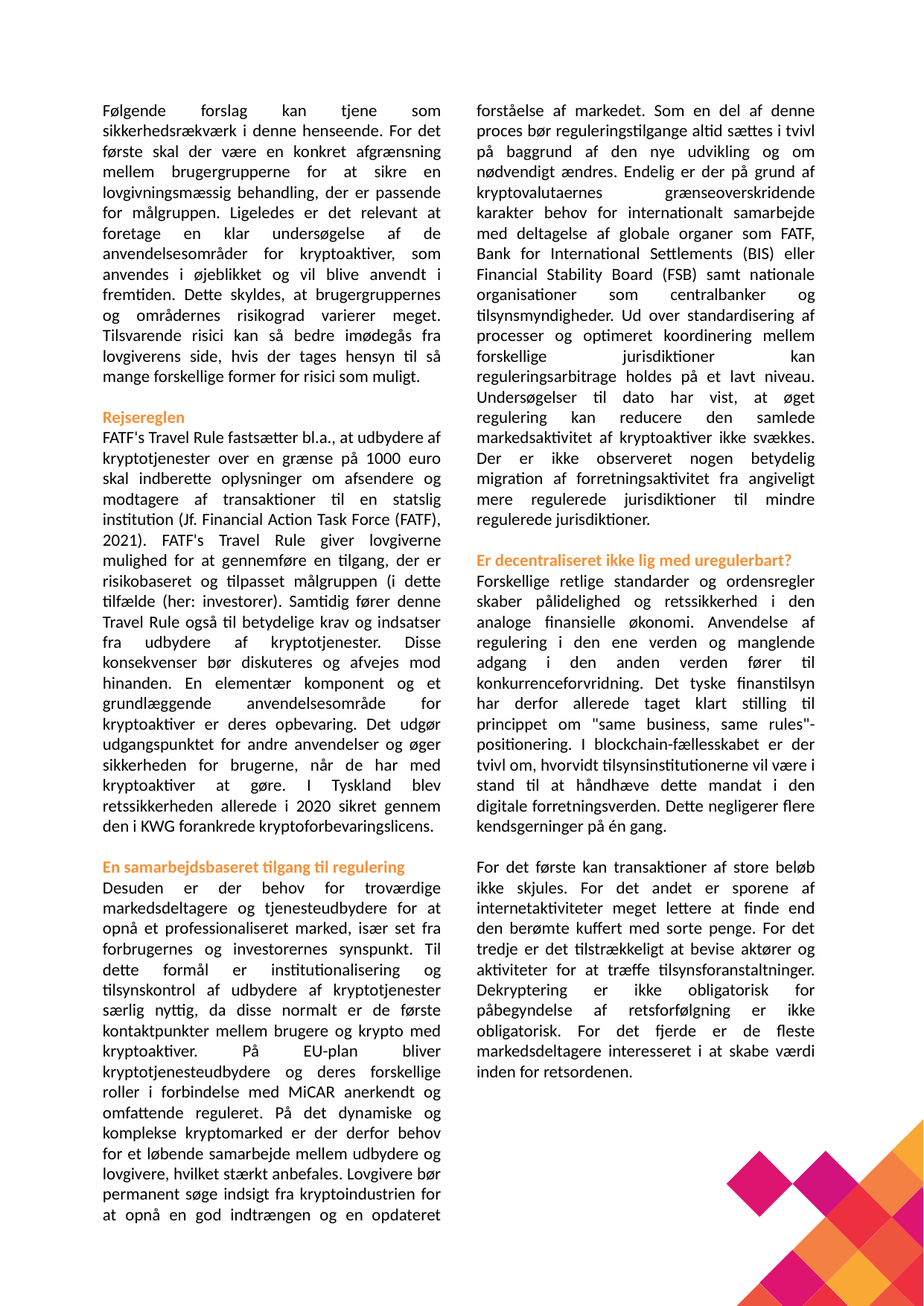

Følgende forslag kan tjene som sikkerhedsrækværk i denne henseende. For det første skal der være en konkret afgrænsning mellem brugergrupperne for at sikre en lovgivningsmæssig behandling, der er passende for målgruppen. Ligeledes er det relevant at foretage en klar undersøgelse af de anvendelsesområder for kryptoaktiver, som anvendes i øjeblikket og vil blive anvendt i fremtiden. Dette skyldes, at brugergruppernes og områdernes risikograd varierer meget. Tilsvarende risici kan så bedre imødegås fra lovgiverens side, hvis der tages hensyn til så mange forskellige former for risici som muligt.

Rejsereglen
FATF's Travel Rule fastsætter bl.a., at udbydere af kryptotjenester over en grænse på 1000 euro skal indberette oplysninger om afsendere og modtagere af transaktioner til en statslig institution (Jf. Financial Action Task Force (FATF), 2021). FATF's Travel Rule giver lovgiverne mulighed for at gennemføre en tilgang, der er risikobaseret og tilpasset målgruppen (i dette tilfælde (her: investorer). Samtidig fører denne Travel Rule også til betydelige krav og indsatser fra udbydere af kryptotjenester. Disse konsekvenser bør diskuteres og afvejes mod hinanden. En elementær komponent og et grundlæggende anvendelsesområde for kryptoaktiver er deres opbevaring. Det udgør udgangspunktet for andre anvendelser og øger sikkerheden for brugerne, når de har med kryptoaktiver at gøre. I Tyskland blev retssikkerheden allerede i 2020 sikret gennem den i KWG forankrede kryptoforbevaringslicens.

En samarbejdsbaseret tilgang til regulering
Desuden er der behov for troværdige markedsdeltagere og tjenesteudbydere for at opnå et professionaliseret marked, især set fra forbrugernes og investorernes synspunkt. Til dette formål er institutionalisering og tilsynskontrol af udbydere af kryptotjenester særlig nyttig, da disse normalt er de første kontaktpunkter mellem brugere og krypto med kryptoaktiver. På EU-plan bliver kryptotjenesteudbydere og deres forskellige roller i forbindelse med MiCAR anerkendt og omfattende reguleret. På det dynamiske og komplekse kryptomarked er der derfor behov for et løbende samarbejde mellem udbydere og lovgivere, hvilket stærkt anbefales. Lovgivere bør permanent søge indsigt fra kryptoindustrien for at opnå en god indtrængen og en opdateret forståelse af markedet. Som en del af denne proces bør reguleringstilgange altid sættes i tvivl på baggrund af den nye udvikling og om nødvendigt ændres. Endelig er der på grund af kryptovalutaernes grænseoverskridende karakter behov for internationalt samarbejde med deltagelse af globale organer som FATF, Bank for International Settlements (BIS) eller Financial Stability Board (FSB) samt nationale organisationer som centralbanker og tilsynsmyndigheder. Ud over standardisering af processer og optimeret koordinering mellem forskellige jurisdiktioner kan reguleringsarbitrage holdes på et lavt niveau. Undersøgelser til dato har vist, at øget regulering kan reducere den samlede markedsaktivitet af kryptoaktiver ikke svækkes. Der er ikke observeret nogen betydelig migration af forretningsaktivitet fra angiveligt mere regulerede jurisdiktioner til mindre regulerede jurisdiktioner.

Er decentraliseret ikke lig med uregulerbart?
Forskellige retlige standarder og ordensregler skaber pålidelighed og retssikkerhed i den analoge finansielle økonomi. Anvendelse af regulering i den ene verden og manglende adgang i den anden verden fører til konkurrenceforvridning. Det tyske finanstilsyn har derfor allerede taget klart stilling til princippet om "same business, same rules"-positionering. I blockchain-fællesskabet er der tvivl om, hvorvidt tilsynsinstitutionerne vil være i stand til at håndhæve dette mandat i den digitale forretningsverden. Dette negligerer flere kendsgerninger på én gang.

For det første kan transaktioner af store beløb ikke skjules. For det andet er sporene af internetaktiviteter meget lettere at finde end den berømte kuffert med sorte penge. For det tredje er det tilstrækkeligt at bevise aktører og aktiviteter for at træffe tilsynsforanstaltninger. Dekryptering er ikke obligatorisk for påbegyndelse af retsforfølgning er ikke obligatorisk. For det fjerde er de fleste markedsdeltagere interesseret i at skabe værdi inden for retsordenen.

22